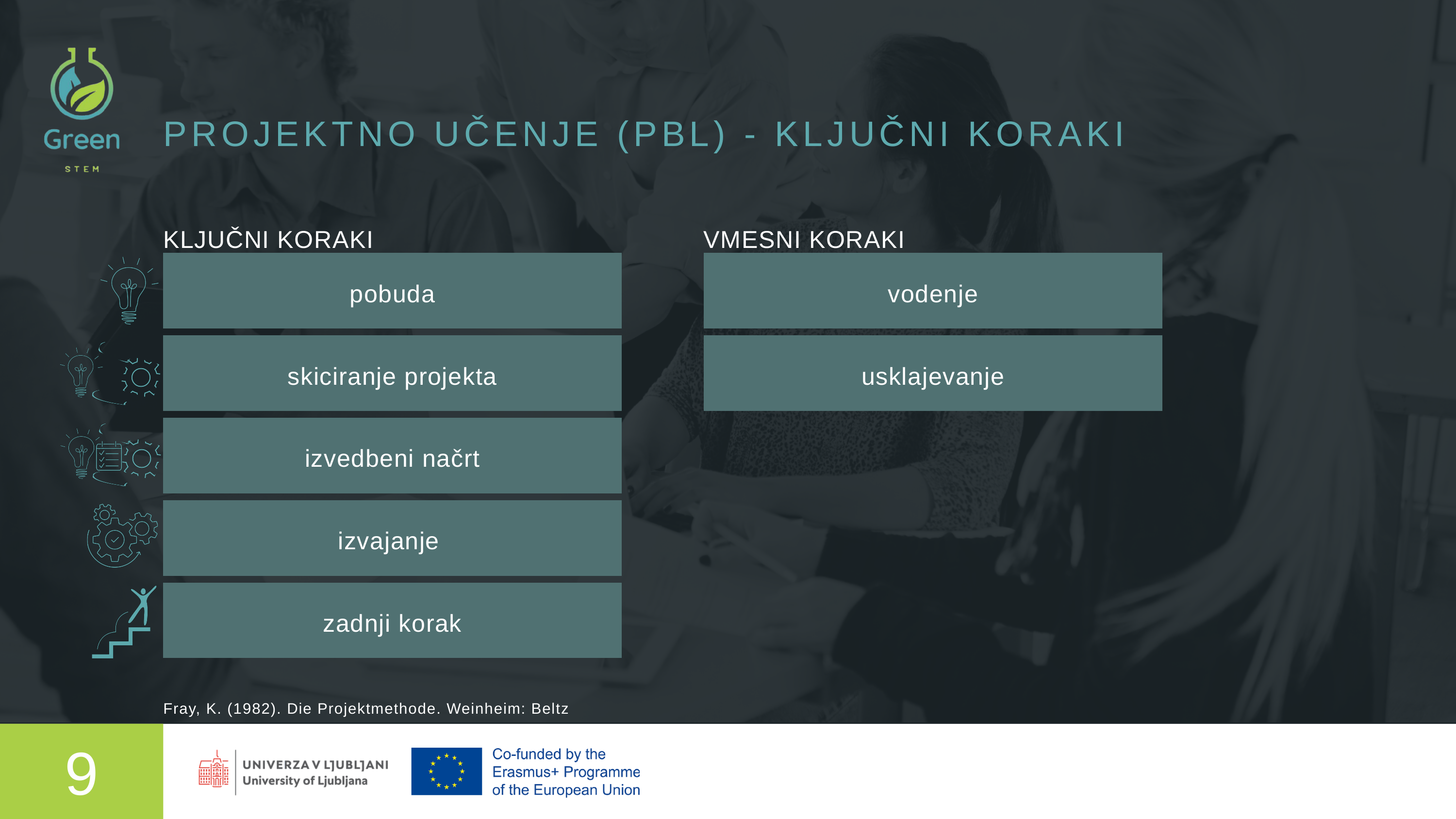

PROJEKTNO UČENJE (PBL) - KLJUČNI KORAKI
KLJUČNI KORAKI
VMESNI KORAKI

pobuda

vodenje

skiciranje projekta

usklajevanje

izvedbeni načrt

izvajanje

zadnji korak

Fray, K. (1982). Die Projektmethode. Weinheim: Beltz

9

Predstavlja Rachelle Beaudry